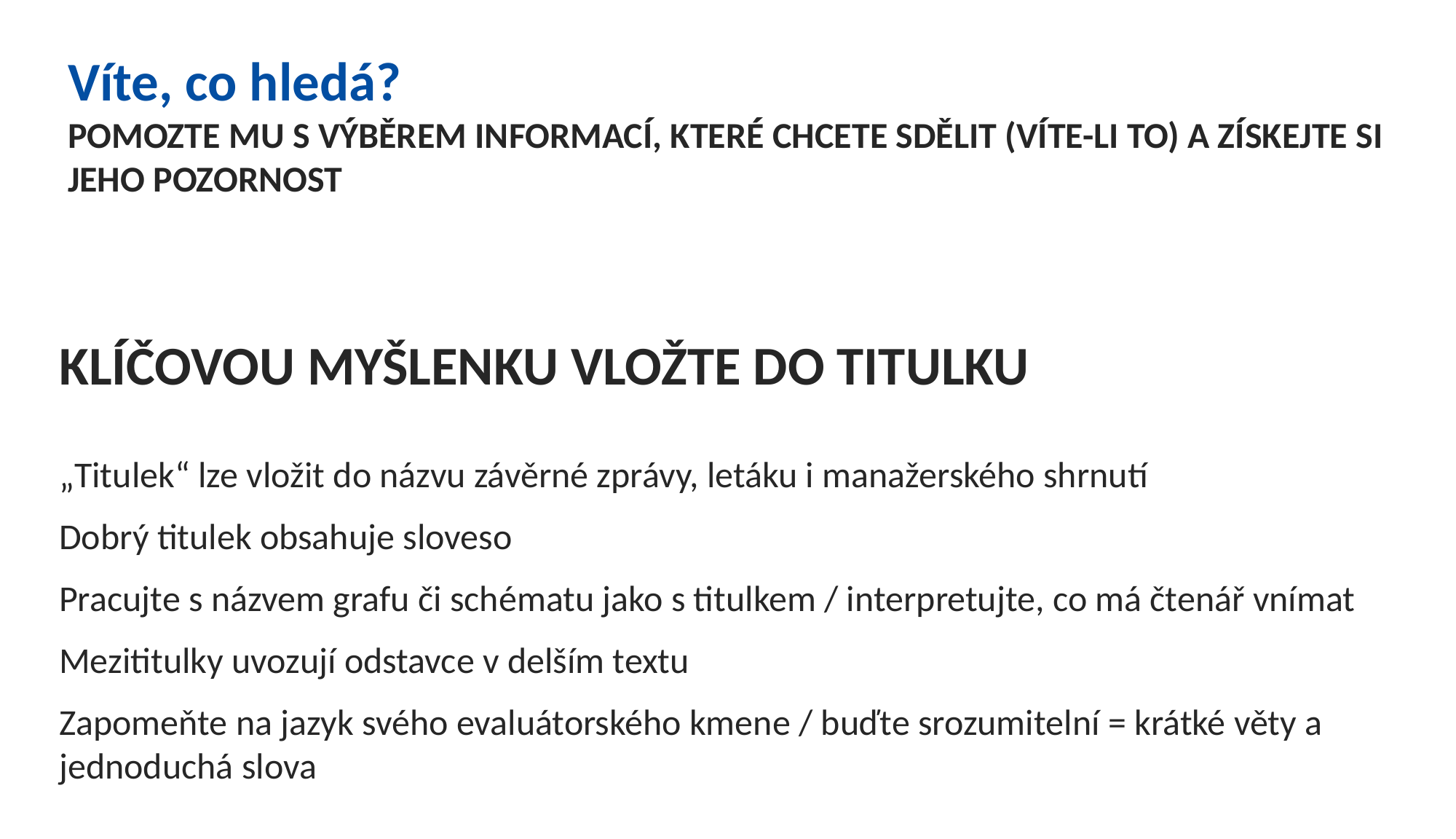

Víte, co hledá?
Pomozte mu s výběrem informací, které chcete sdělit (víte-li to) a získejte si jeho pozornost

Klíčovou myšlenku vložte do titulku

„Titulek“ lze vložit do názvu závěrné zprávy, letáku i manažerského shrnutí
Dobrý titulek obsahuje sloveso
Pracujte s názvem grafu či schématu jako s titulkem / interpretujte, co má čtenář vnímat
Mezititulky uvozují odstavce v delším textu
Zapomeňte na jazyk svého evaluátorského kmene / buďte srozumitelní = krátké věty a jednoduchá slova